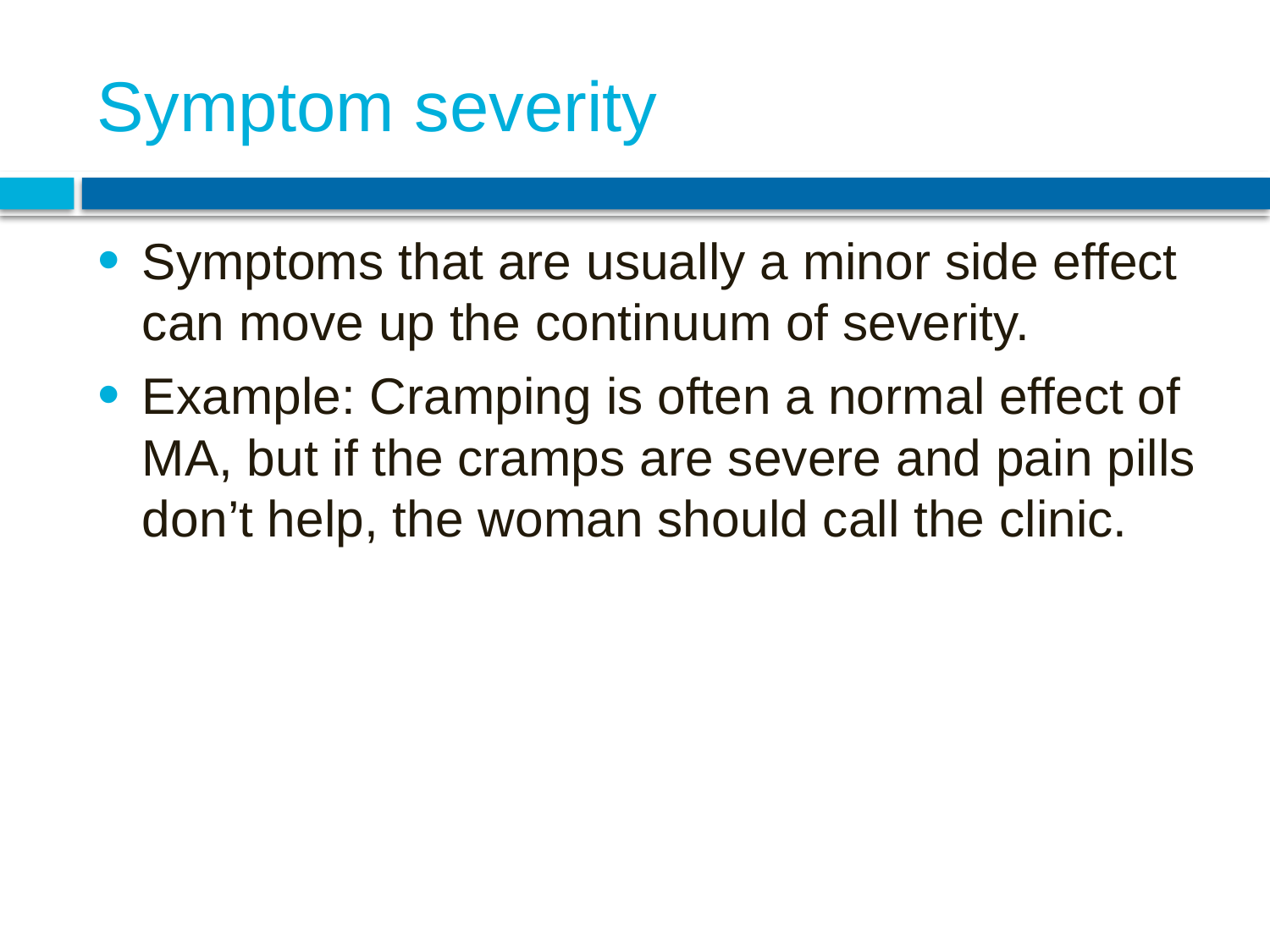

# Symptom severity
Symptoms that are usually a minor side effect can move up the continuum of severity.
Example: Cramping is often a normal effect of MA, but if the cramps are severe and pain pills don’t help, the woman should call the clinic.